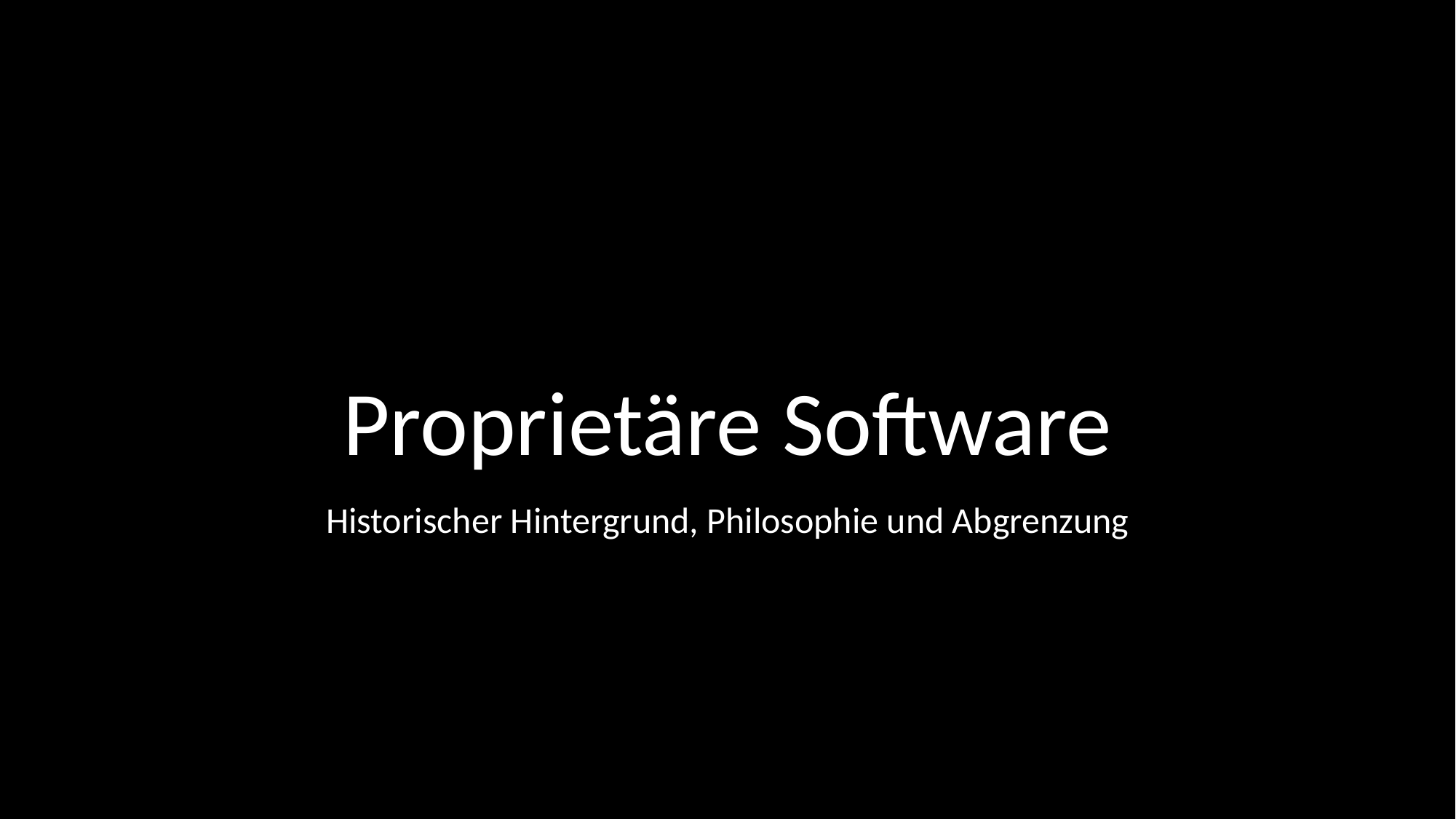

# Proprietäre Software
Historischer Hintergrund, Philosophie und Abgrenzung